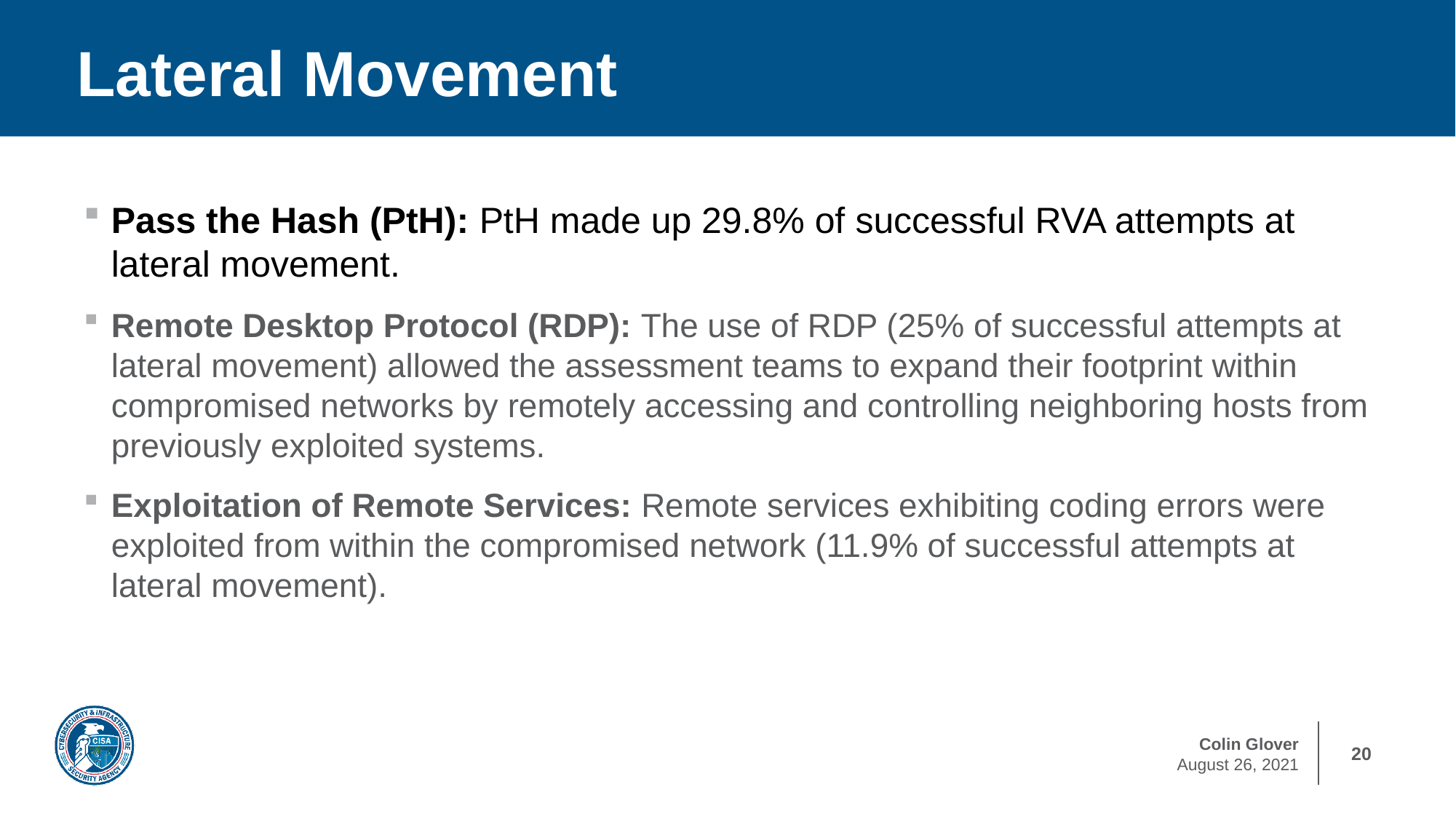

# Lateral Movement
Pass the Hash (PtH): PtH made up 29.8% of successful RVA attempts at lateral movement.
Remote Desktop Protocol (RDP): The use of RDP (25% of successful attempts at lateral movement) allowed the assessment teams to expand their footprint within compromised networks by remotely accessing and controlling neighboring hosts from previously exploited systems.
Exploitation of Remote Services: Remote services exhibiting coding errors were exploited from within the compromised network (11.9% of successful attempts at lateral movement).
20